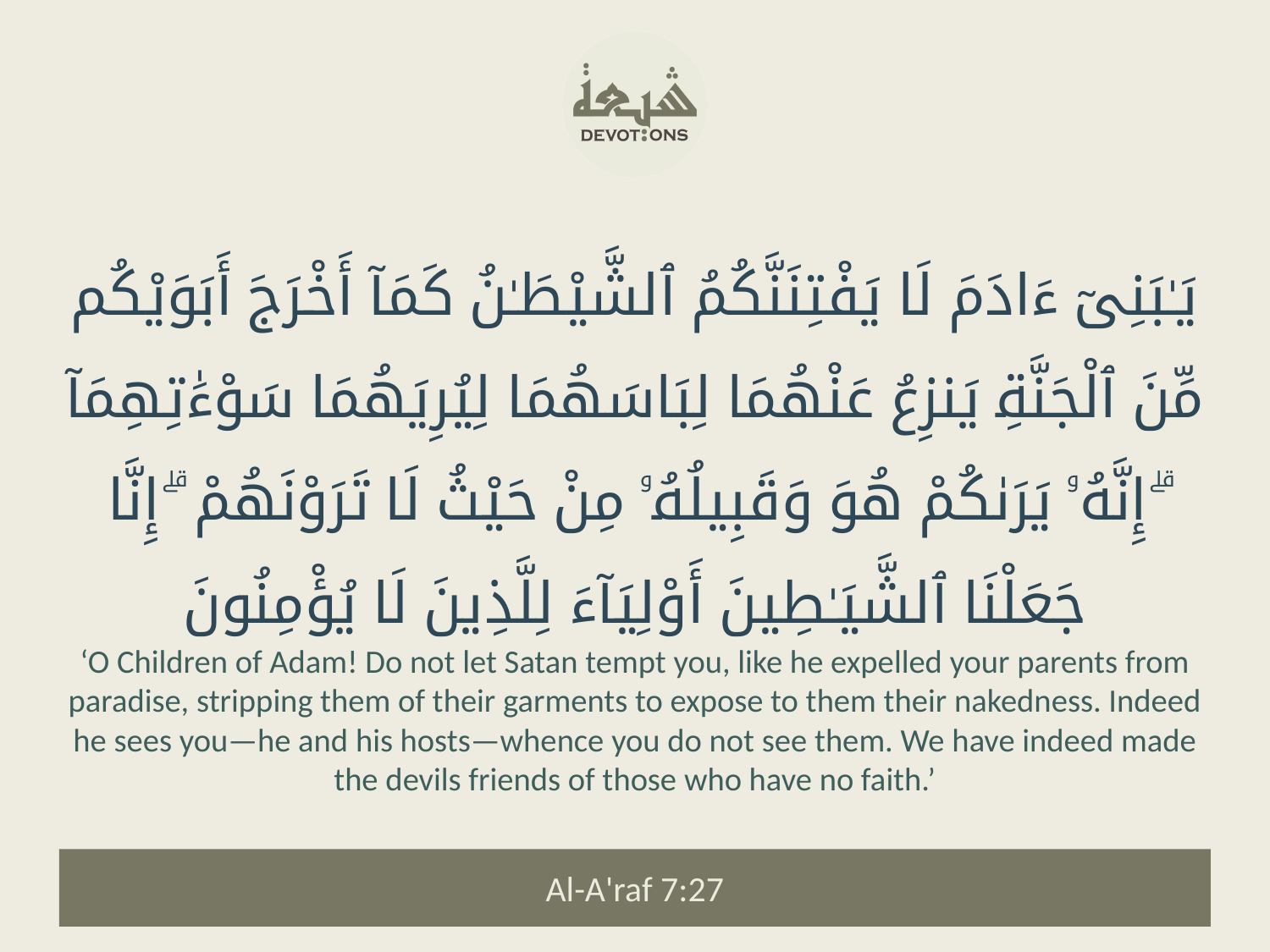

يَـٰبَنِىٓ ءَادَمَ لَا يَفْتِنَنَّكُمُ ٱلشَّيْطَـٰنُ كَمَآ أَخْرَجَ أَبَوَيْكُم مِّنَ ٱلْجَنَّةِ يَنزِعُ عَنْهُمَا لِبَاسَهُمَا لِيُرِيَهُمَا سَوْءَٰتِهِمَآ ۗ إِنَّهُۥ يَرَىٰكُمْ هُوَ وَقَبِيلُهُۥ مِنْ حَيْثُ لَا تَرَوْنَهُمْ ۗ إِنَّا جَعَلْنَا ٱلشَّيَـٰطِينَ أَوْلِيَآءَ لِلَّذِينَ لَا يُؤْمِنُونَ
‘O Children of Adam! Do not let Satan tempt you, like he expelled your parents from paradise, stripping them of their garments to expose to them their nakedness. Indeed he sees you—he and his hosts—whence you do not see them. We have indeed made the devils friends of those who have no faith.’
Al-A'raf 7:27